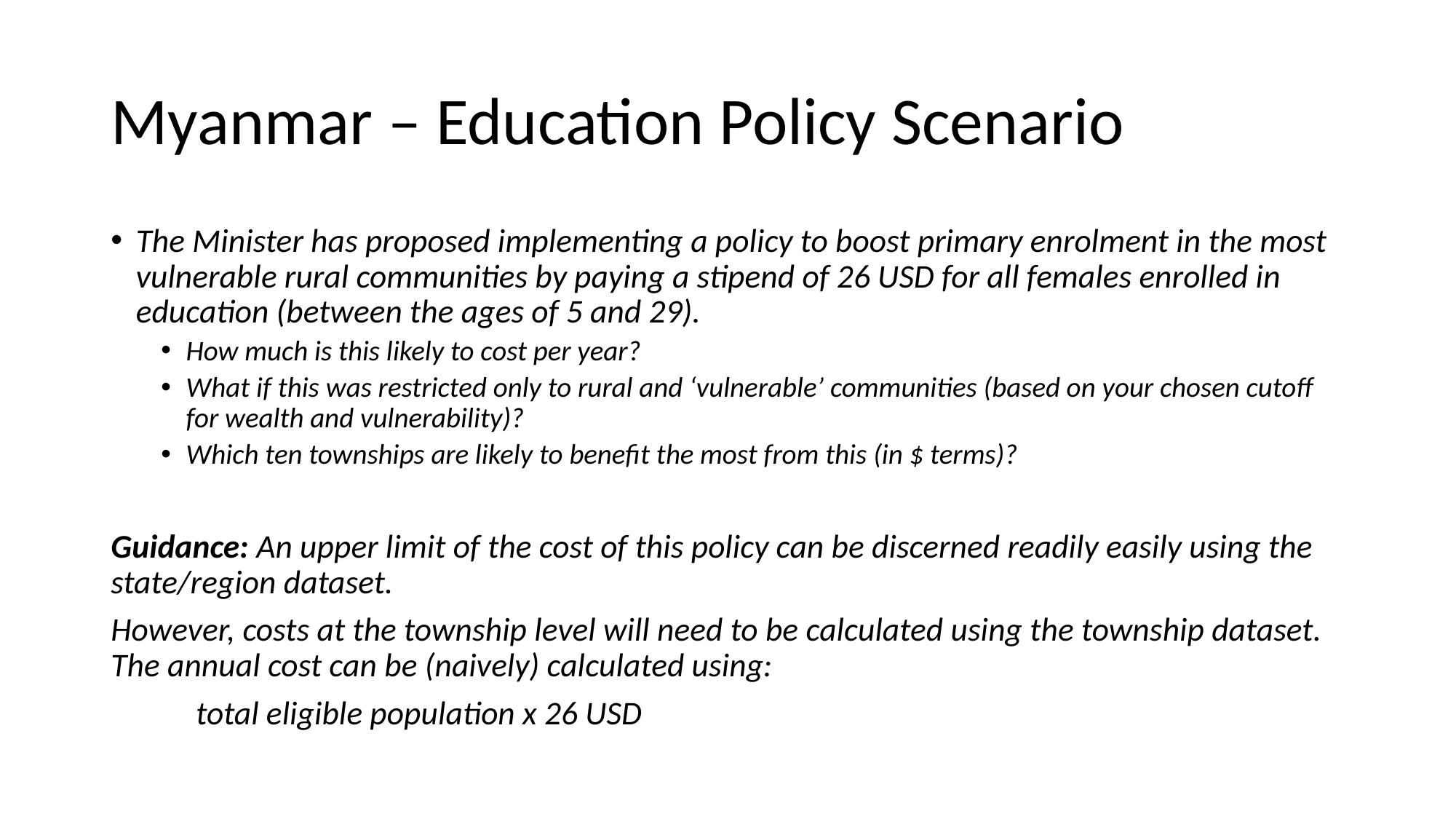

# Myanmar – Education Policy Scenario
The Minister has proposed implementing a policy to boost primary enrolment in the most vulnerable rural communities by paying a stipend of 26 USD for all females enrolled in education (between the ages of 5 and 29).
How much is this likely to cost per year?
What if this was restricted only to rural and ‘vulnerable’ communities (based on your chosen cutoff for wealth and vulnerability)?
Which ten townships are likely to benefit the most from this (in $ terms)?

Guidance: An upper limit of the cost of this policy can be discerned readily easily using the state/region dataset.
However, costs at the township level will need to be calculated using the township dataset. The annual cost can be (naively) calculated using:
	total eligible population x 26 USD